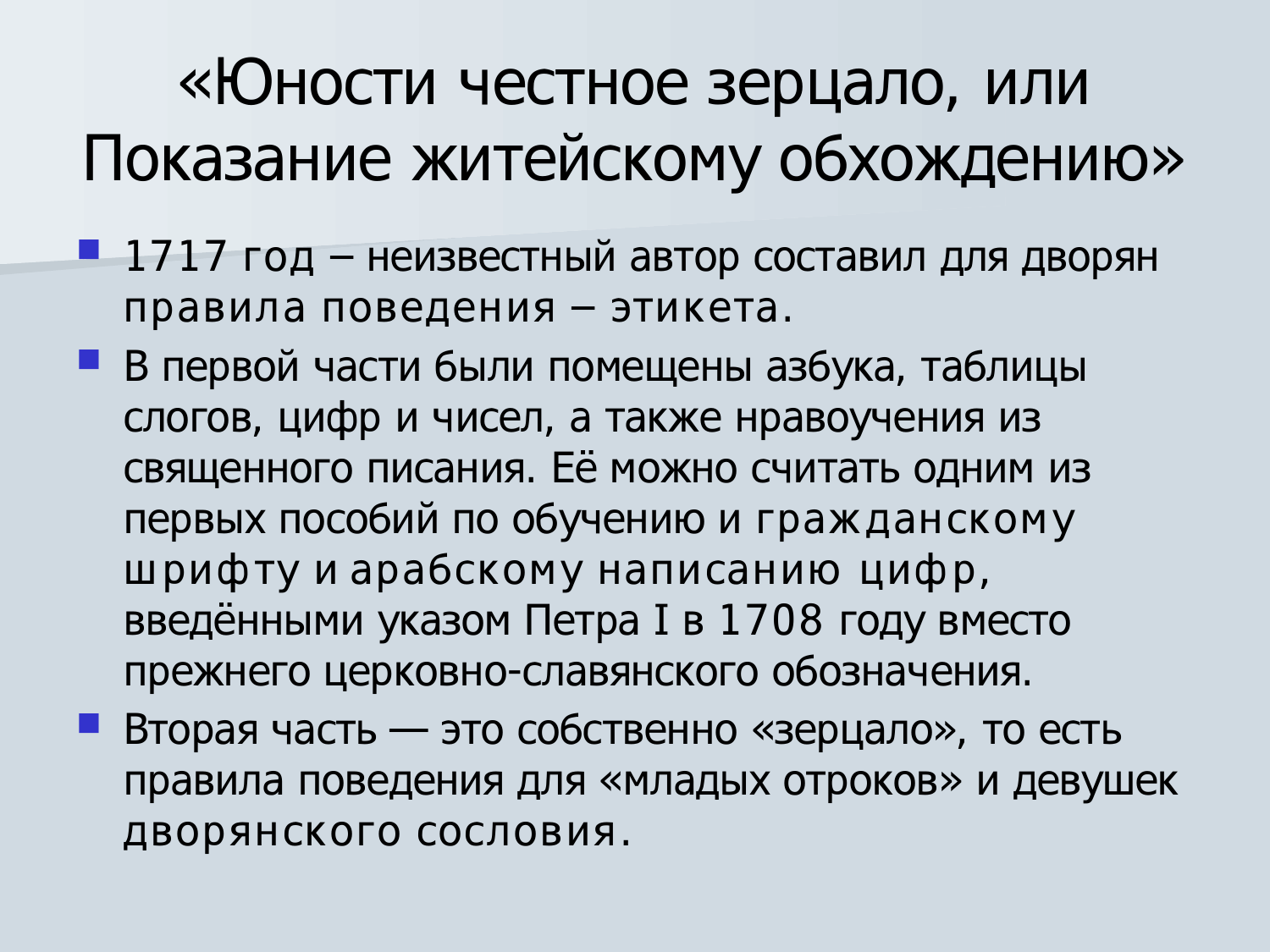

# «Юности честное зерцало, или Показание житейскому обхождению»
1717 год – неизвестный автор составил для дворян правила поведения – этикета.
В первой части были помещены азбука, таблицы слогов, цифр и чисел, а также нравоучения из священного писания. Её можно считать одним из первых пособий по обучению и гражданскому шрифту и арабскому написанию цифр, введёнными указом Петра I в 1708 году вместо прежнего церковно-славянского обозначения.
Вторая часть — это собственно «зерцало», то есть правила поведения для «младых отроков» и девушек дворянского сословия.